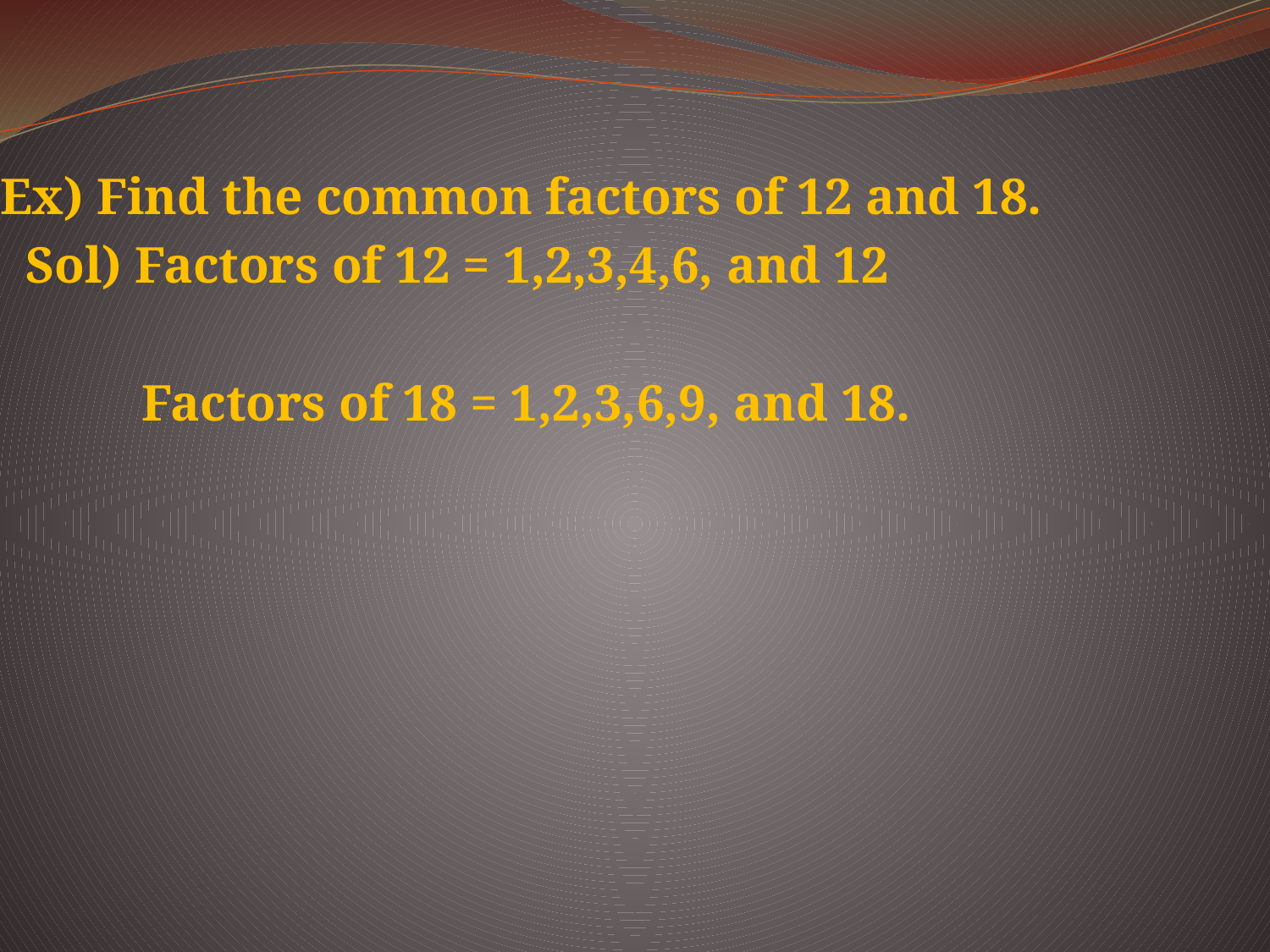

Ex) Find the common factors of 12 and 18.
  Sol) Factors of 12 = 1,2,3,4,6, and 12

           Factors of 18 = 1,2,3,6,9, and 18.